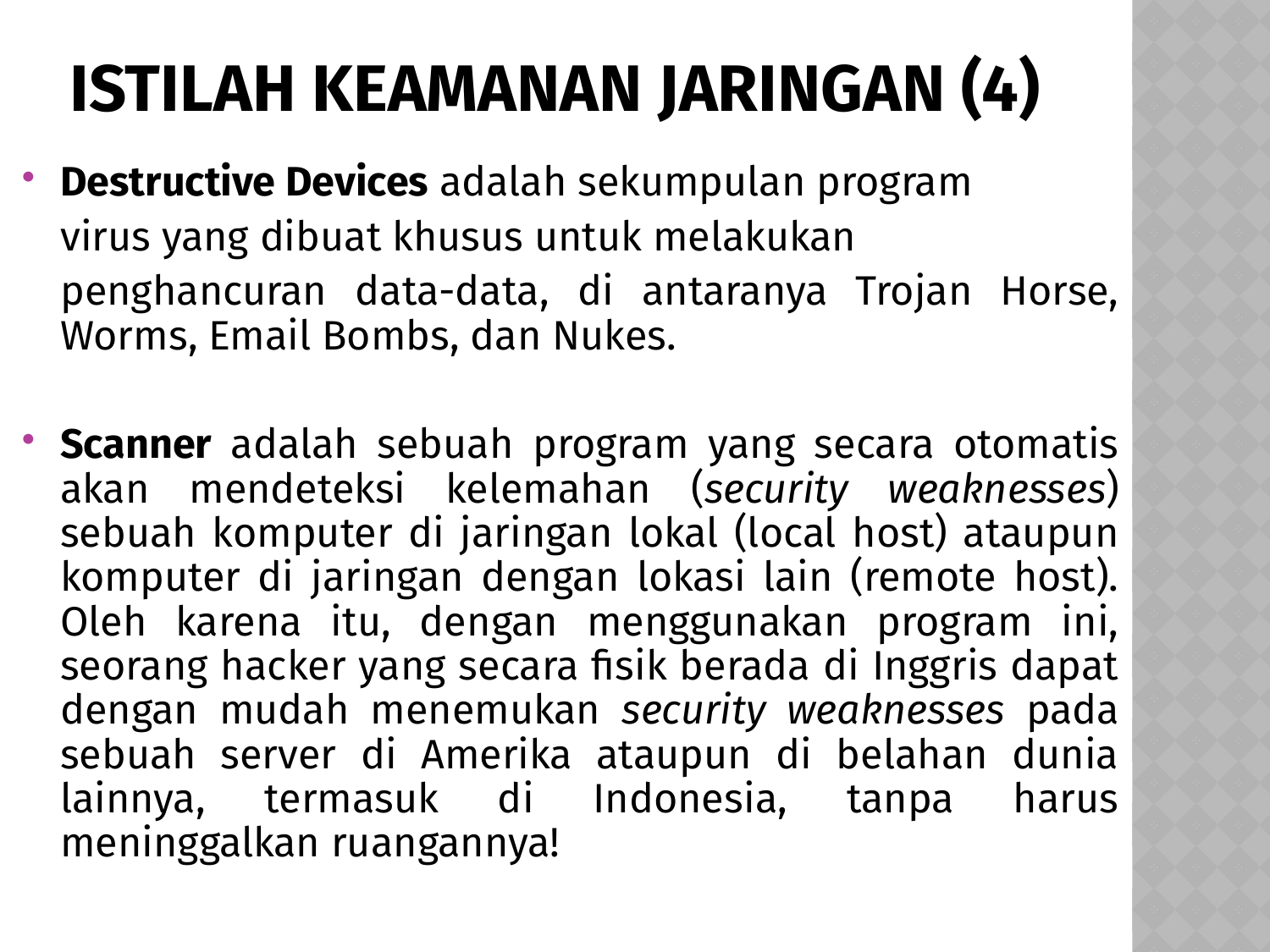

# Istilah keamanan jaringan (4)
Destructive Devices adalah sekumpulan program
	virus yang dibuat khusus untuk melakukan
	penghancuran data-data, di antaranya Trojan Horse, Worms, Email Bombs, dan Nukes.

Scanner adalah sebuah program yang secara otomatis akan mendeteksi kelemahan (security weaknesses) sebuah komputer di jaringan lokal (local host) ataupun komputer di jaringan dengan lokasi lain (remote host). Oleh karena itu, dengan menggunakan program ini, seorang hacker yang secara fisik berada di Inggris dapat dengan mudah menemukan security weaknesses pada sebuah server di Amerika ataupun di belahan dunia lainnya, termasuk di Indonesia, tanpa harus meninggalkan ruangannya!